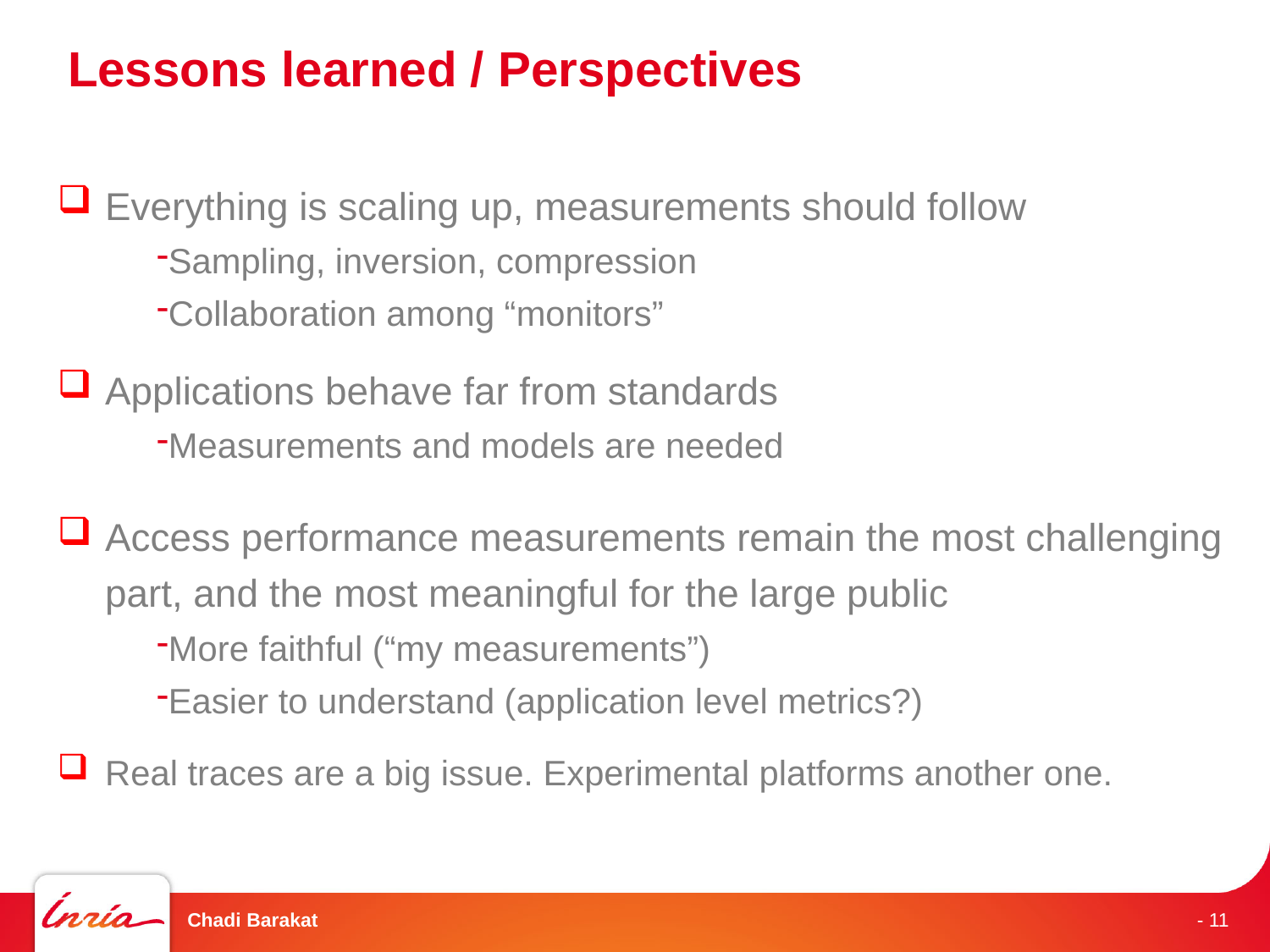

# Lessons learned / Perspectives
Everything is scaling up, measurements should follow
Sampling, inversion, compression
Collaboration among “monitors”
Applications behave far from standards
Measurements and models are needed

Access performance measurements remain the most challenging part, and the most meaningful for the large public
More faithful (“my measurements”)
Easier to understand (application level metrics?)
Real traces are a big issue. Experimental platforms another one.

Chadi Barakat
- 11